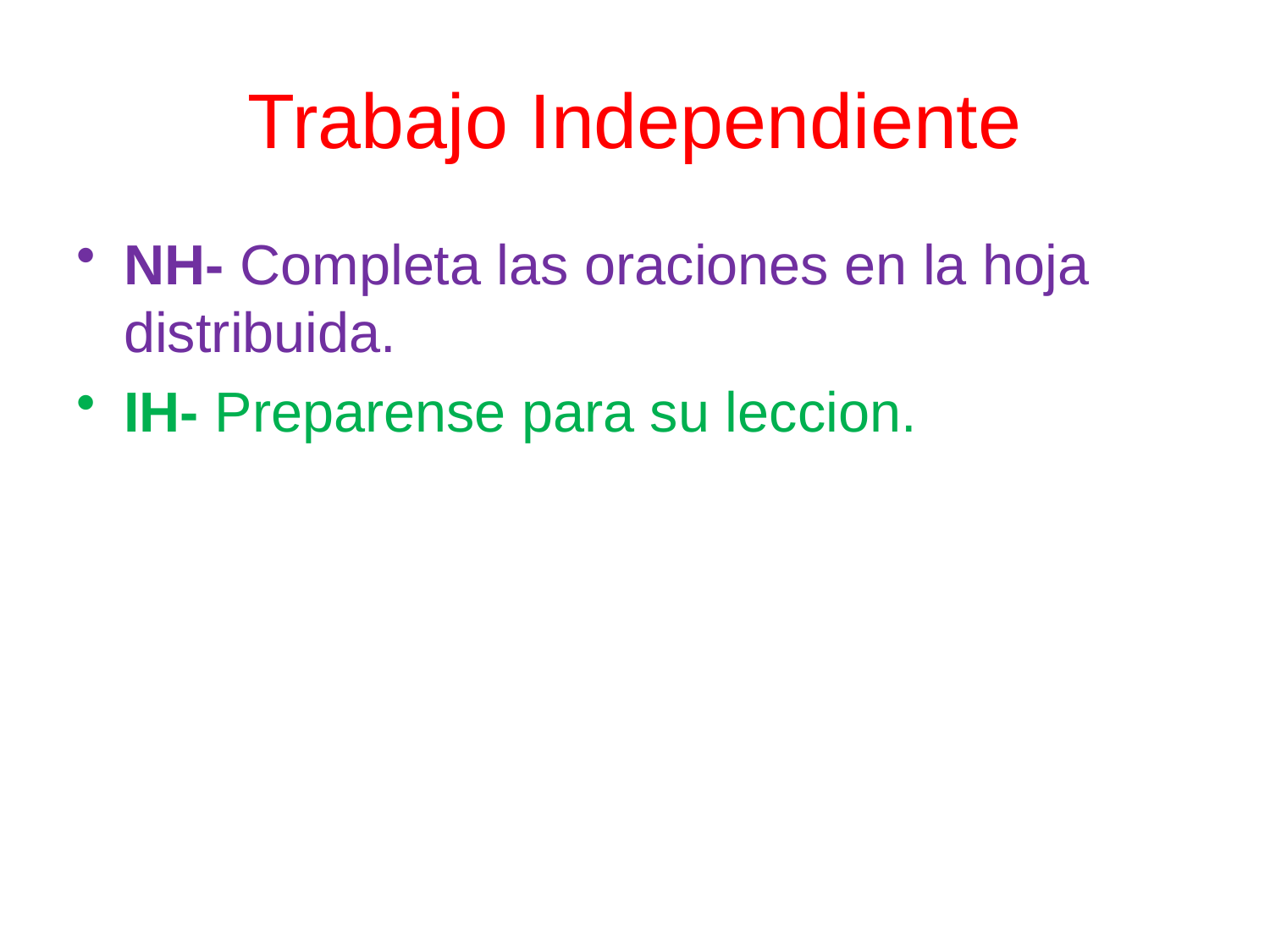

# Trabajo Independiente
NH- Completa las oraciones en la hoja distribuida.
IH- Preparense para su leccion.